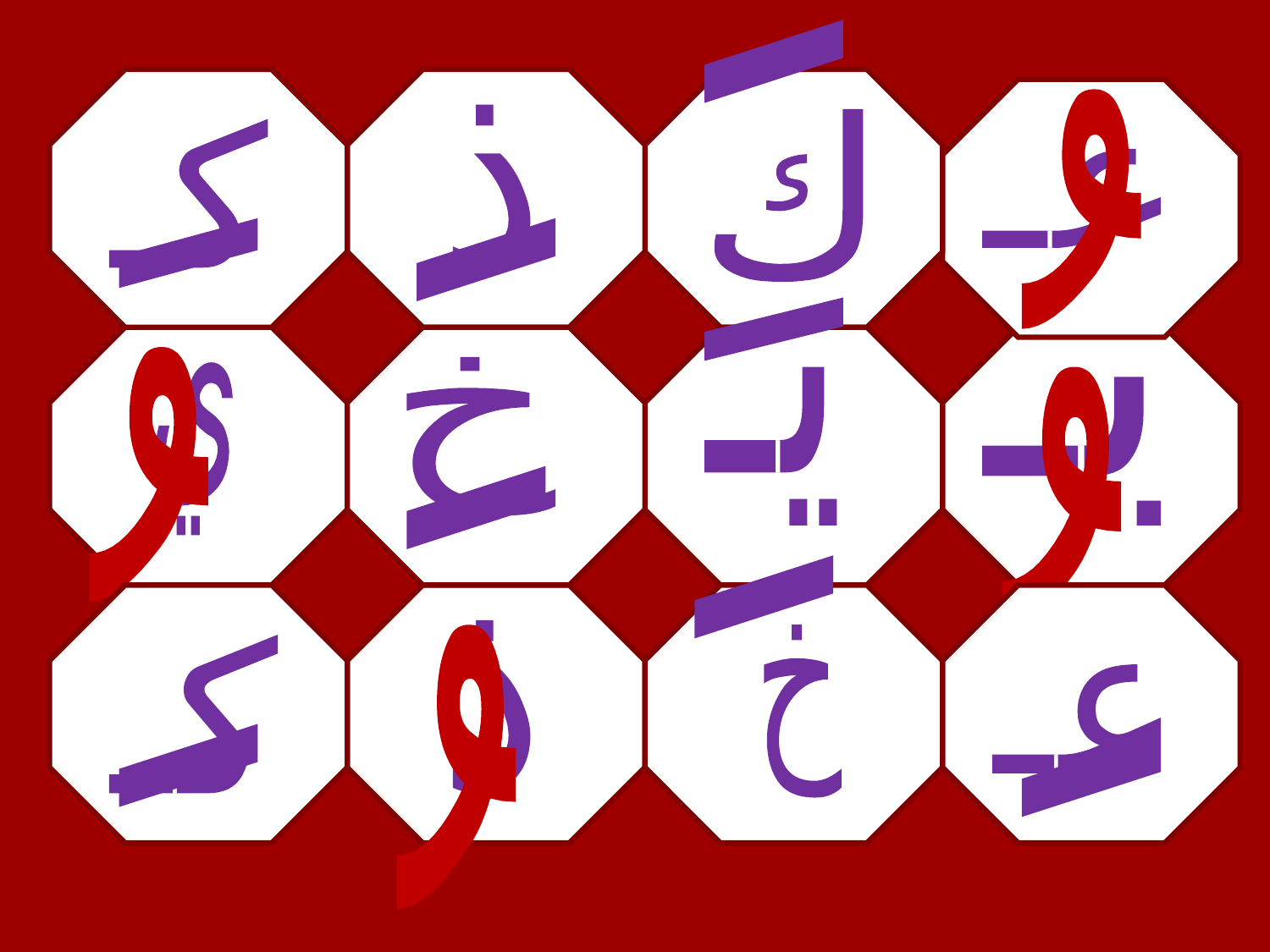

ِ

ك

كـ
 ِ

ذ
 ِ

عـ
 ُ
 ِ

يـ

ي
 ُ

خ
 ِ

يـ
 ُ
 ِ

خ

كـ
 ِ

ذ
 ُ

عـ
 ِ